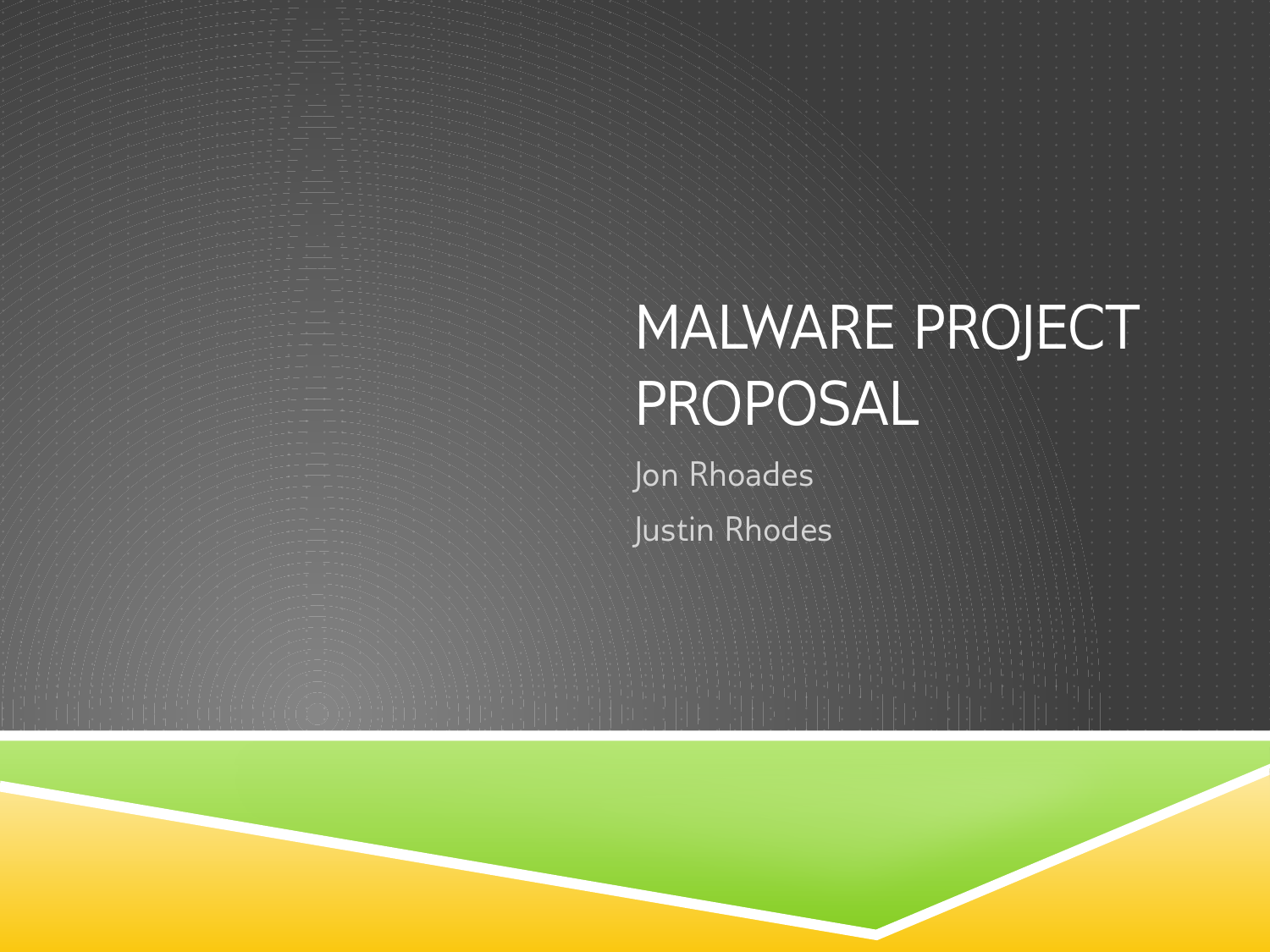

# Malware Project Proposal
Jon Rhoades
Justin Rhodes